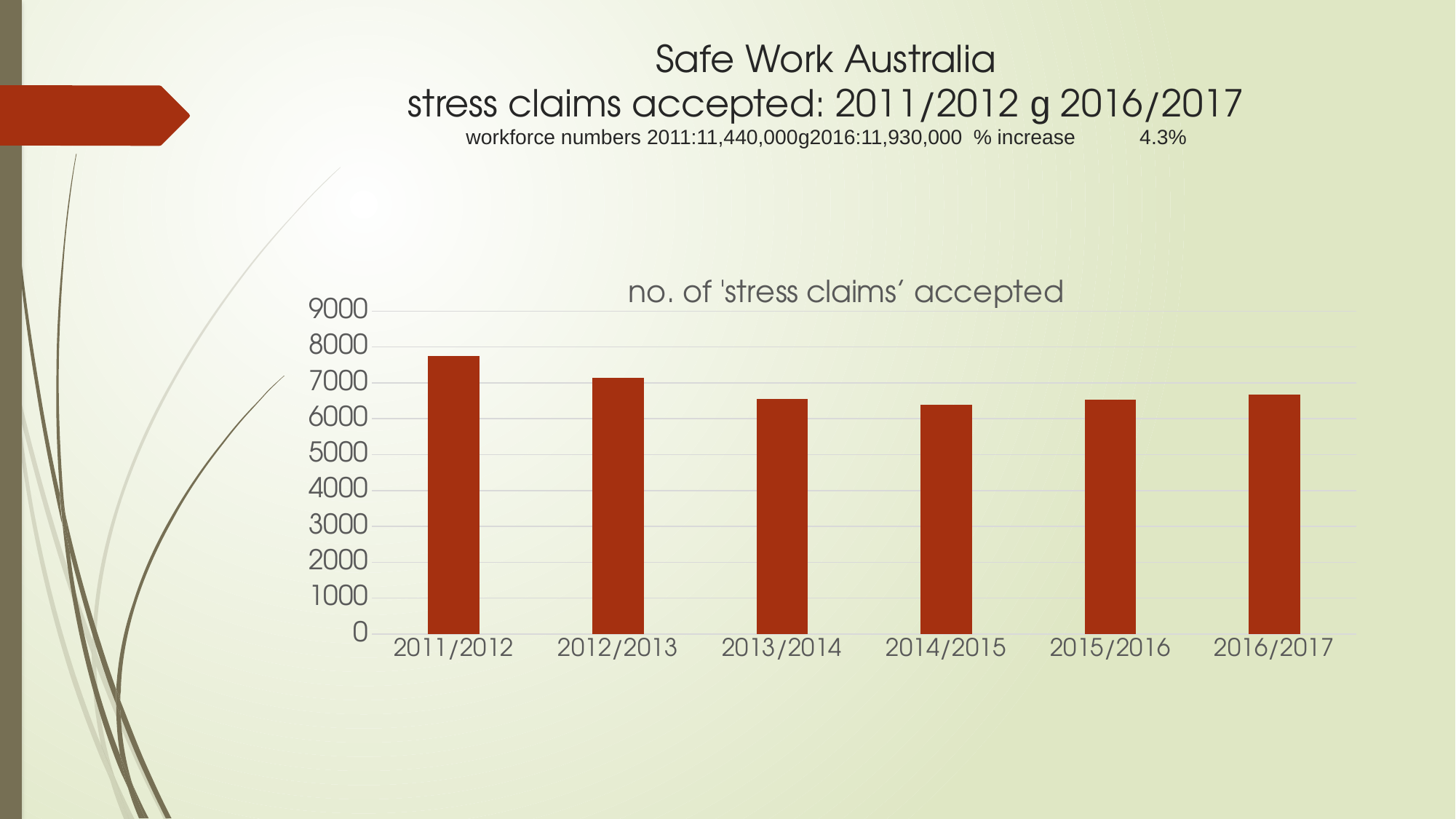

# Safe Work Australia stress claims accepted: 2011/2012 g 2016/2017 workforce numbers 2011:11,440,000g2016:11,930,000  % increase	 4.3%

### Chart: no. of 'stress claims’ accepted

| Category | no. of 'stress claims' |
|---|---|
| 2011/2012 | 7745.0 |
| 2012/2013 | 7140.0 |
| 2013/2014 | 6560.0 |
| 2014/2015 | 6395.0 |
| 2015/2016 | 6530.0 |
| 2016/2017 | 6675.0 |